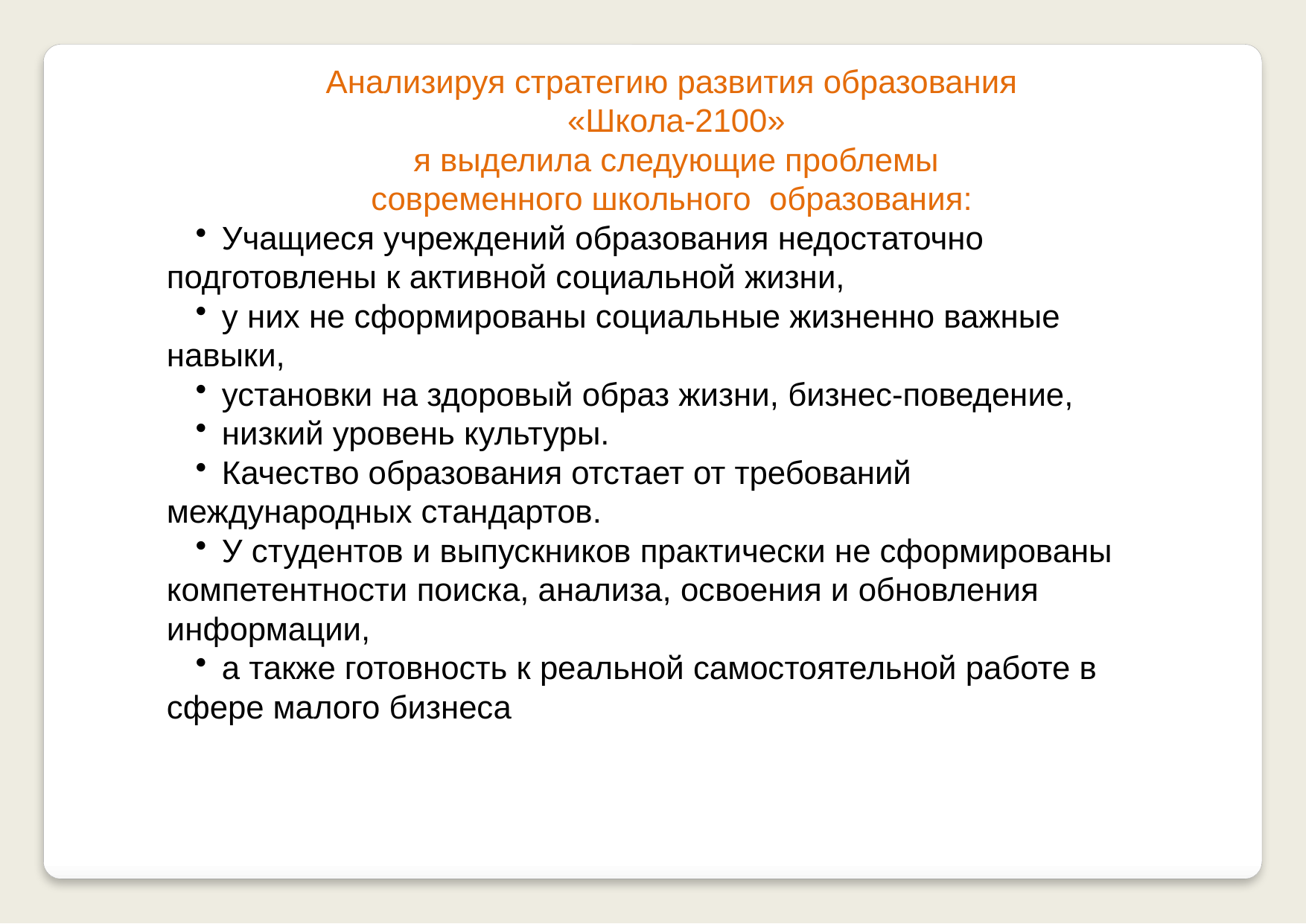

Анализируя стратегию развития образования
  «Школа-2100»
 я выделила следующие проблемы
 современного школьного  образования:
Учащиеся учреждений образования недостаточно подготовлены к активной социальной жизни,
у них не сформированы социальные жизненно важные навыки,
установки на здоровый образ жизни, бизнес-поведение,
низкий уровень культуры.
Качество образования отстает от требований международных стандартов.
У студентов и выпускников практически не сформированы компетентности поиска, анализа, освоения и обновления информации,
а также готовность к реальной самостоятельной работе в сфере малого бизнеса